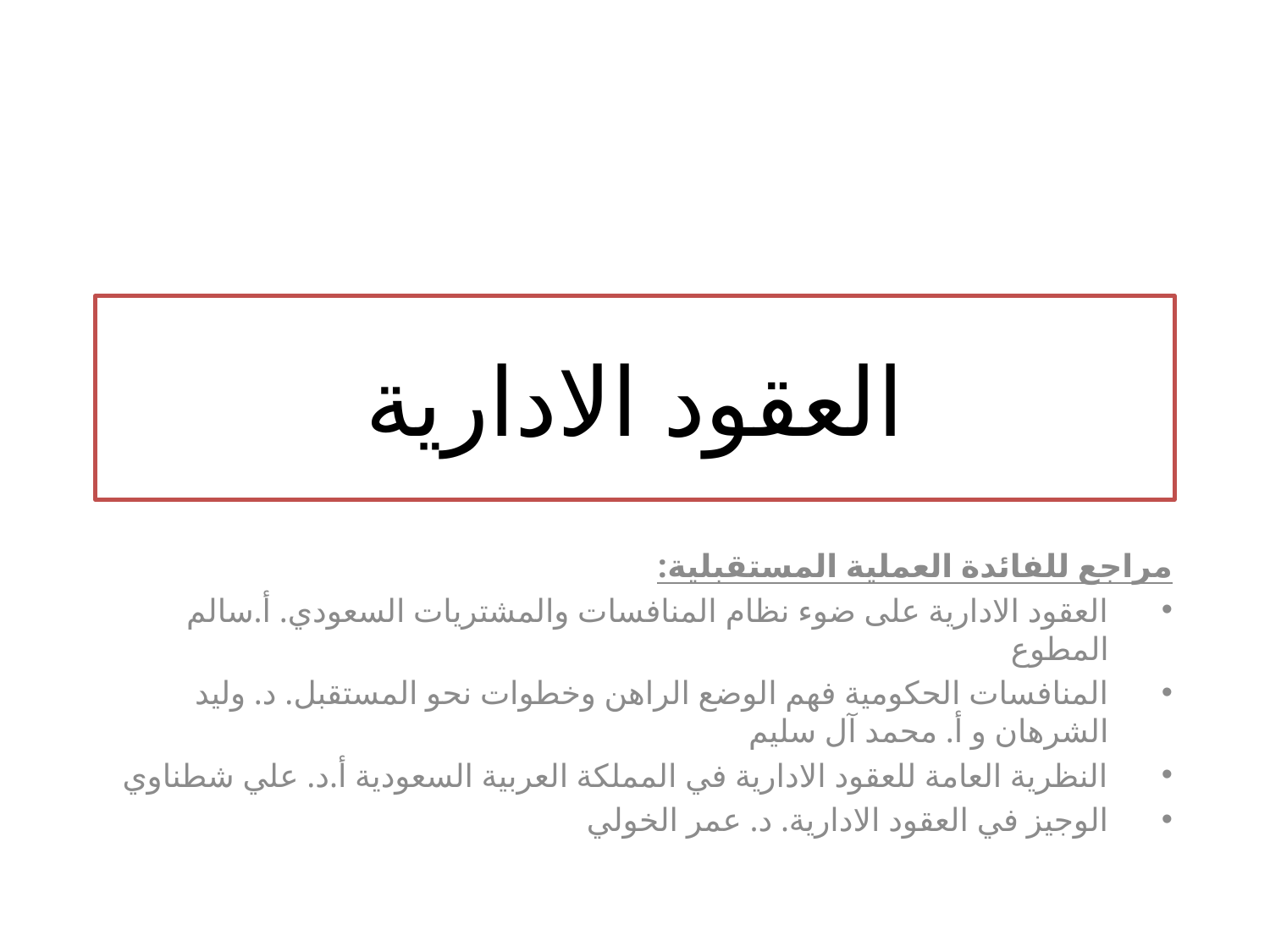

# العقود الادارية
مراجع للفائدة العملية المستقبلية:
العقود الادارية على ضوء نظام المنافسات والمشتريات السعودي. أ.سالم المطوع
المنافسات الحكومية فهم الوضع الراهن وخطوات نحو المستقبل. د. وليد الشرهان و أ. محمد آل سليم
النظرية العامة للعقود الادارية في المملكة العربية السعودية أ.د. علي شطناوي
الوجيز في العقود الادارية. د. عمر الخولي